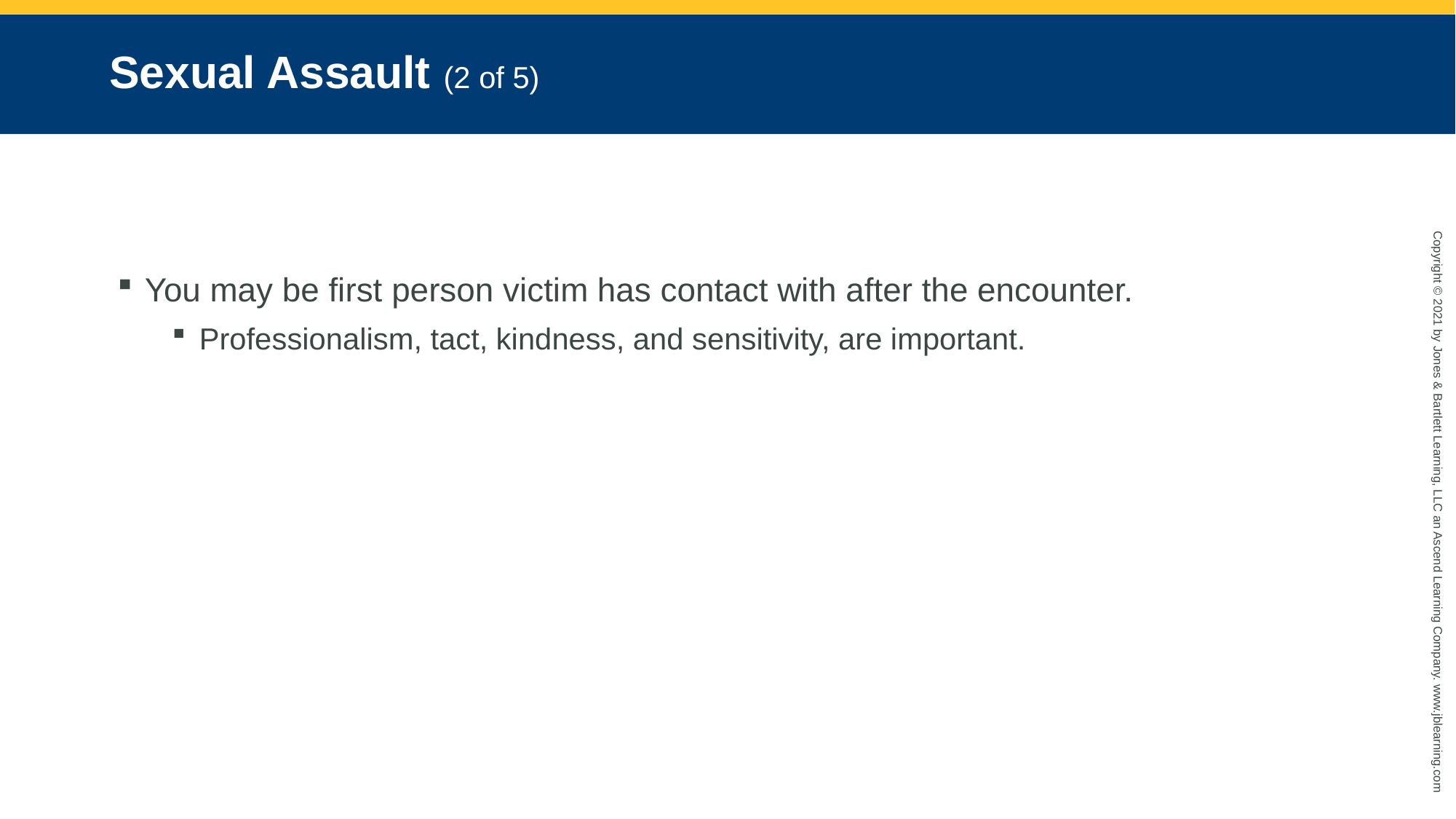

# Sexual Assault (2 of 5)
You may be first person victim has contact with after the encounter.
Professionalism, tact, kindness, and sensitivity, are important.